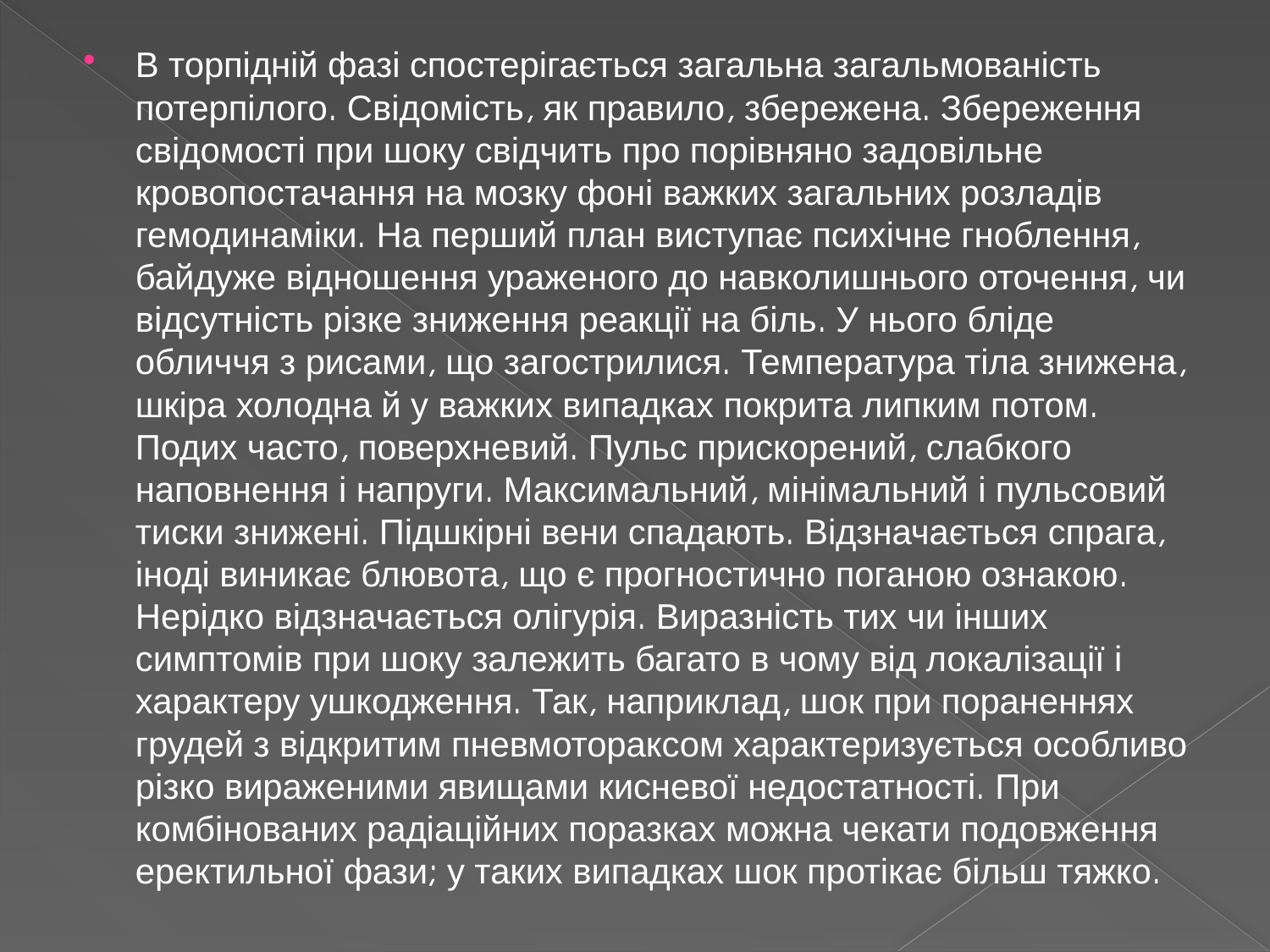

В торпідній фазі спостерігається загальна загальмованість потерпілого. Свідомість, як правило, збережена. Збереження свідомості при шоку свідчить про порівняно задовільне кровопостачання на мозку фоні важких загальних розладів гемодинаміки. На перший план виступає психічне гноблення, байдуже відношення ураженого до навколишнього оточення, чи відсутність різке зниження реакції на біль. У нього бліде обличчя з рисами, що загострилися. Температура тіла знижена, шкіра холодна й у важких випадках покрита липким потом. Подих часто, поверхневий. Пульс прискорений, слабкого наповнення і напруги. Максимальний, мінімальний і пульсовий тиски знижені. Підшкірні вени спадають. Відзначається спрага, іноді виникає блювота, що є прогностично поганою ознакою. Нерідко відзначається олігурія. Виразність тих чи інших симптомів при шоку залежить багато в чому від локалізації і характеру ушкодження. Так, наприклад, шок при пораненнях грудей з відкритим пневмотораксом характеризується особливо різко вираженими явищами кисневої недостатності. При комбінованих радіаційних поразках можна чекати подовження еректильної фази; у таких випадках шок протікає більш тяжко.